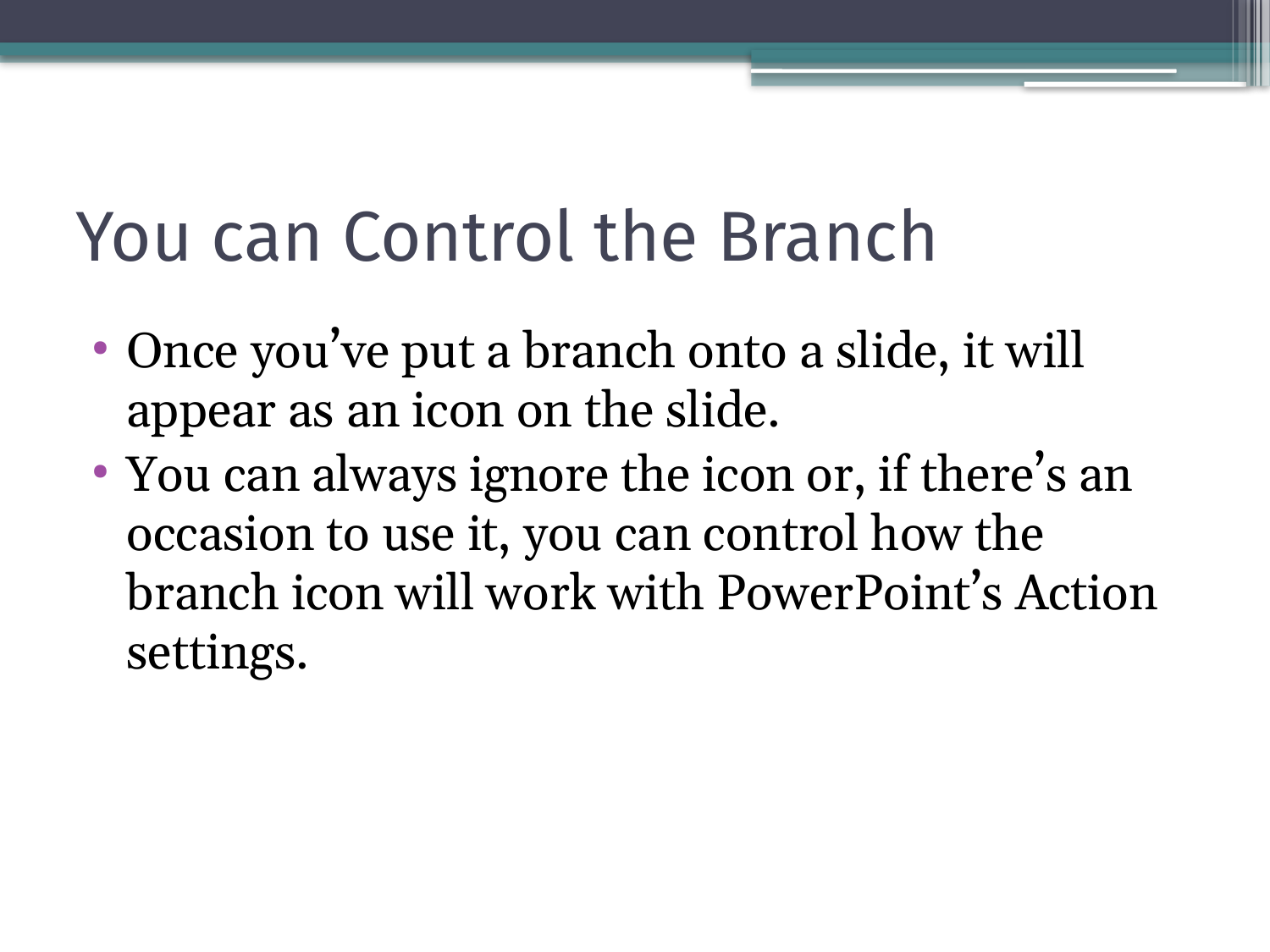

# You can Control the Branch
Once you’ve put a branch onto a slide, it will appear as an icon on the slide.
You can always ignore the icon or, if there’s an occasion to use it, you can control how the branch icon will work with PowerPoint’s Action settings.